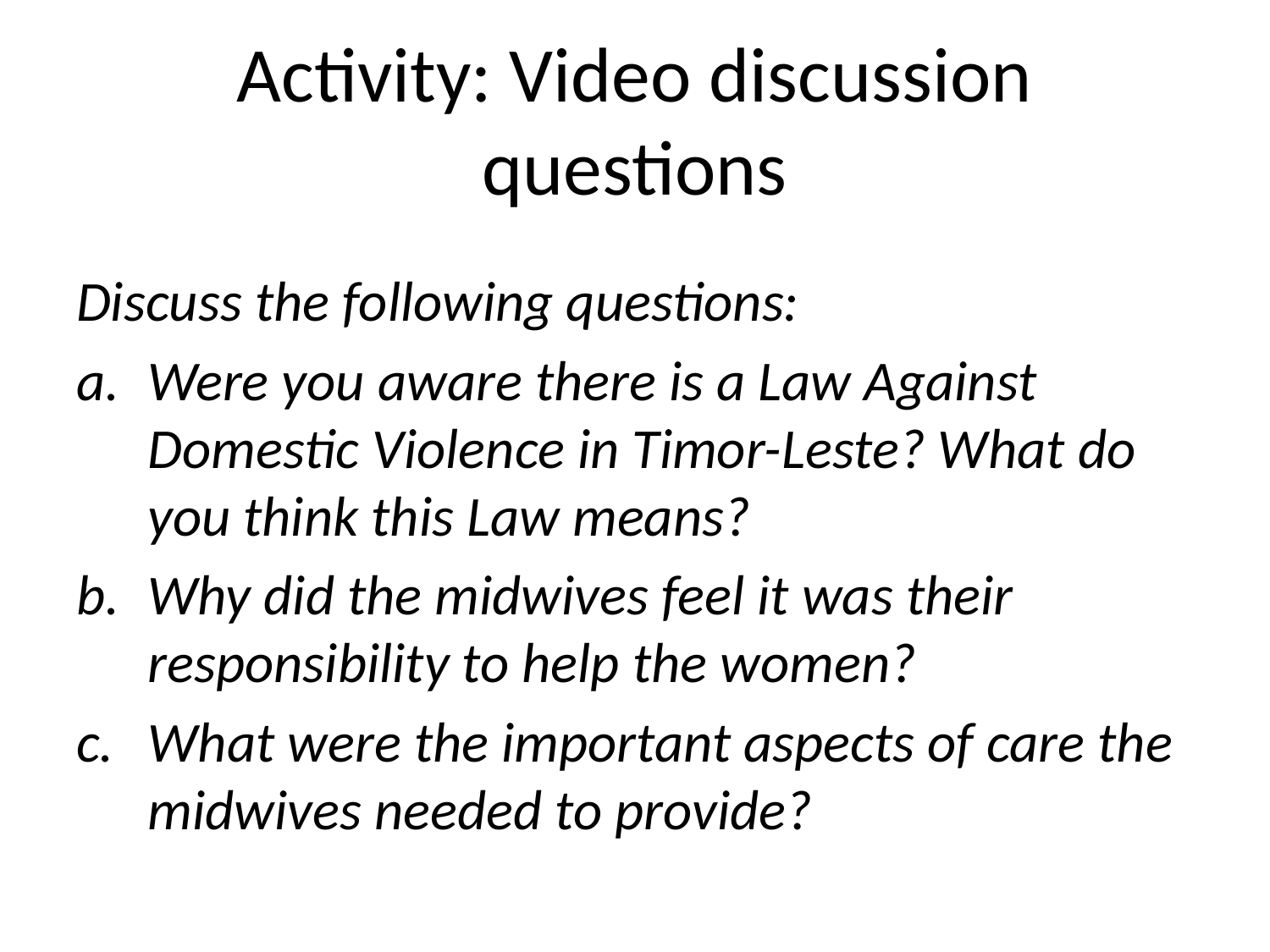

# Activity: Video discussion questions
Discuss the following questions:
Were you aware there is a Law Against Domestic Violence in Timor-Leste? What do you think this Law means?
Why did the midwives feel it was their responsibility to help the women?
What were the important aspects of care the midwives needed to provide?